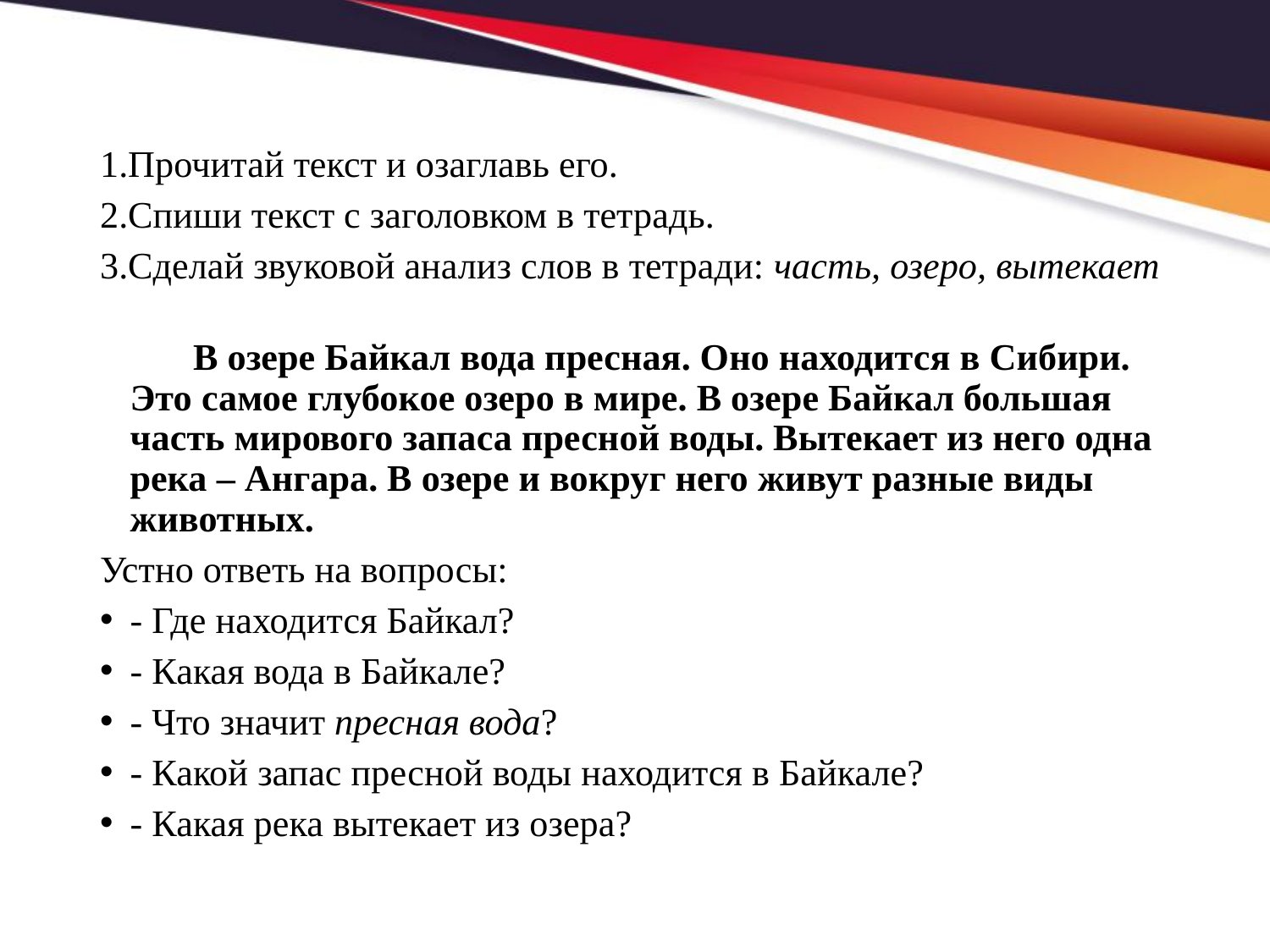

1.Прочитай текст и озаглавь его.
2.Спиши текст с заголовком в тетрадь.
3.Сделай звуковой анализ слов в тетради: часть, озеро, вытекает
          В озере Байкал вода пресная. Оно находится в Сибири. Это самое глубокое озеро в мире. В озере Байкал большая часть мирового запаса пресной воды. Вытекает из него одна река – Ангара. В озере и вокруг него живут разные виды животных.
Устно ответь на вопросы:
- Где находится Байкал?
- Какая вода в Байкале?
- Что значит пресная вода?
- Какой запас пресной воды находится в Байкале?
- Какая река вытекает из озера?